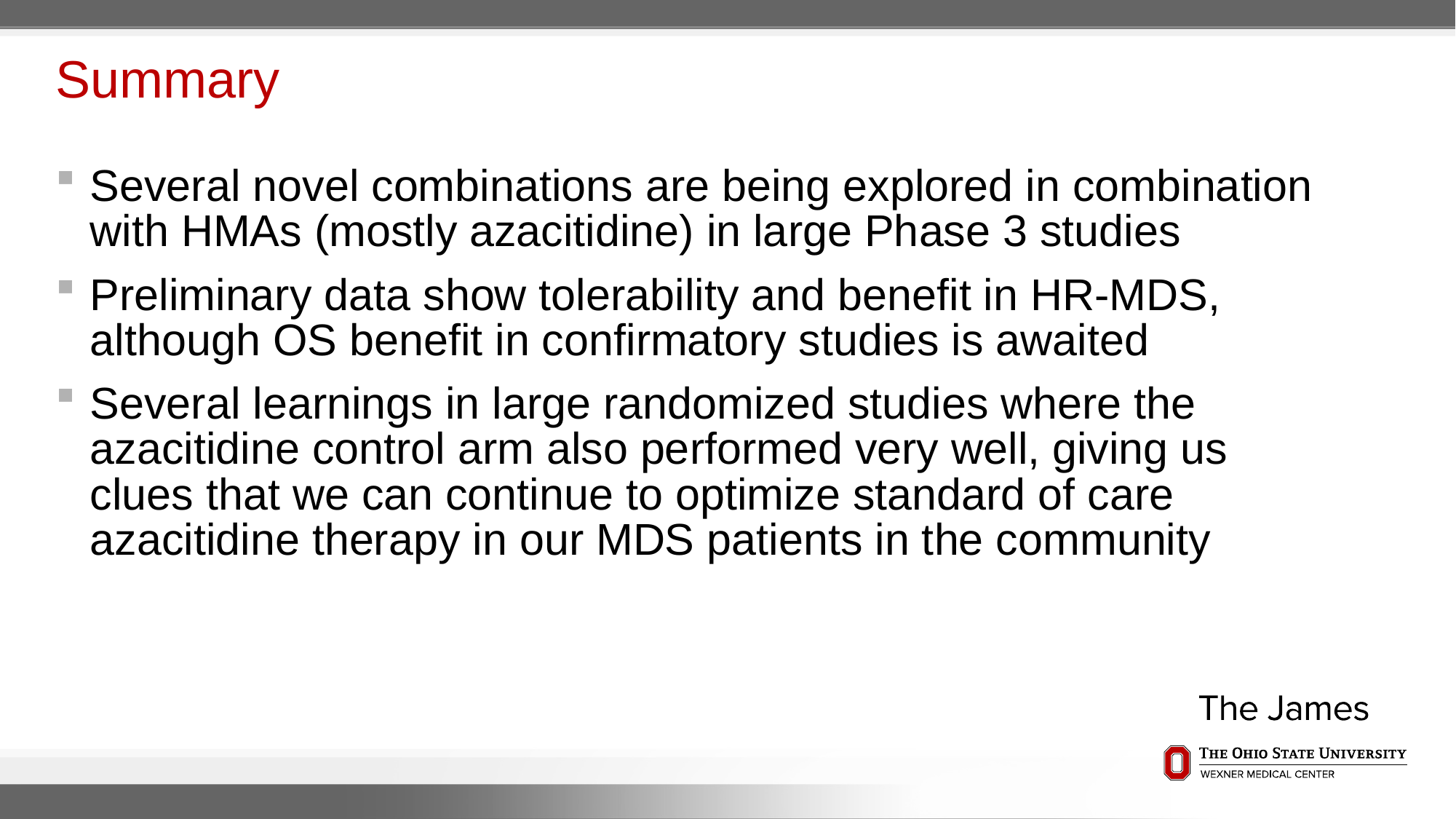

# Summary
Several novel combinations are being explored in combination with HMAs (mostly azacitidine) in large Phase 3 studies
Preliminary data show tolerability and benefit in HR-MDS, although OS benefit in confirmatory studies is awaited
Several learnings in large randomized studies where the azacitidine control arm also performed very well, giving us clues that we can continue to optimize standard of care azacitidine therapy in our MDS patients in the community